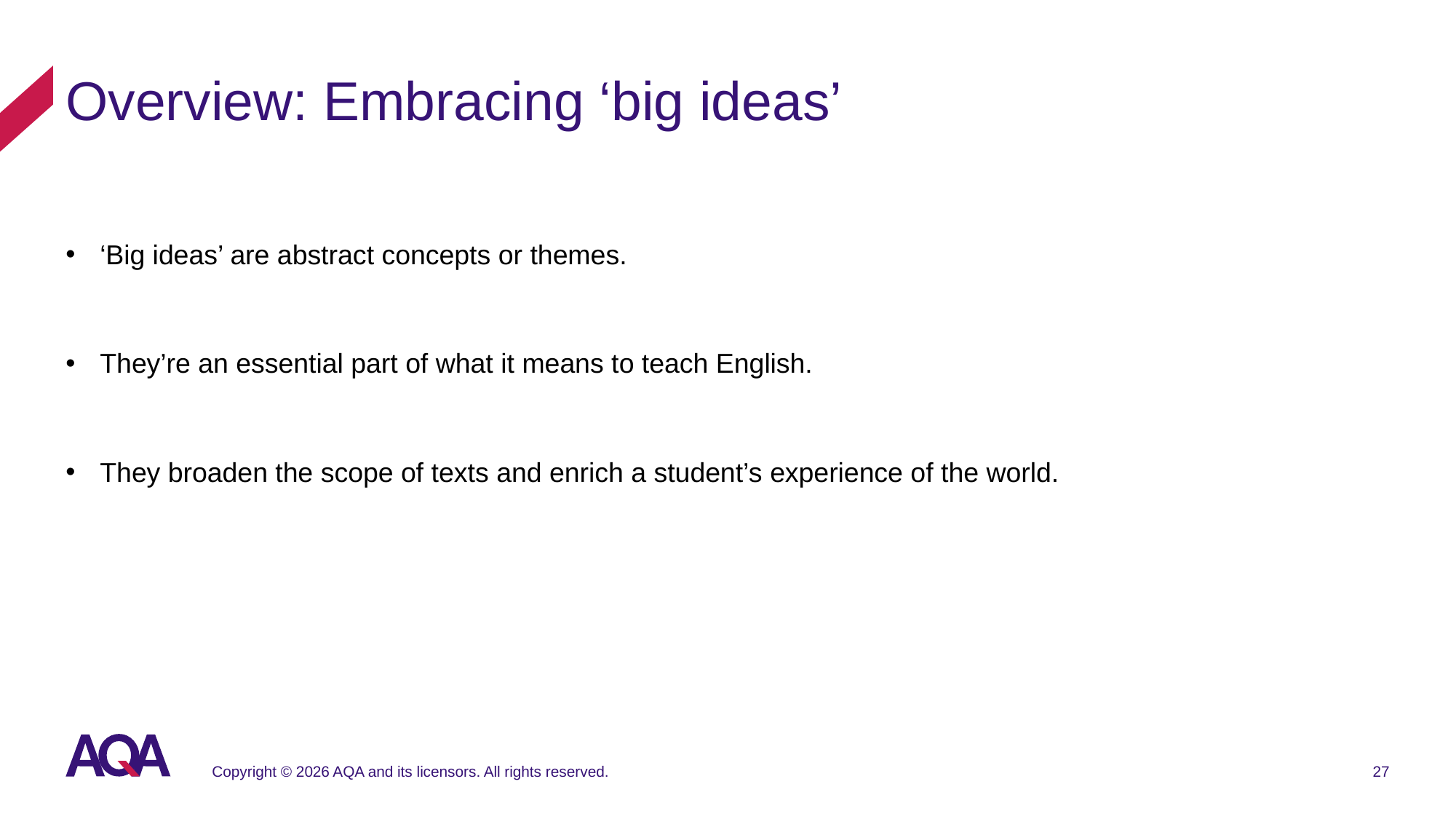

# Overview: Embracing ‘big ideas’
‘Big ideas’ are abstract concepts or themes.

They’re an essential part of what it means to teach English.

They broaden the scope of texts and enrich a student’s experience of the world.

Copyright © 2026 AQA and its licensors. All rights reserved.
27